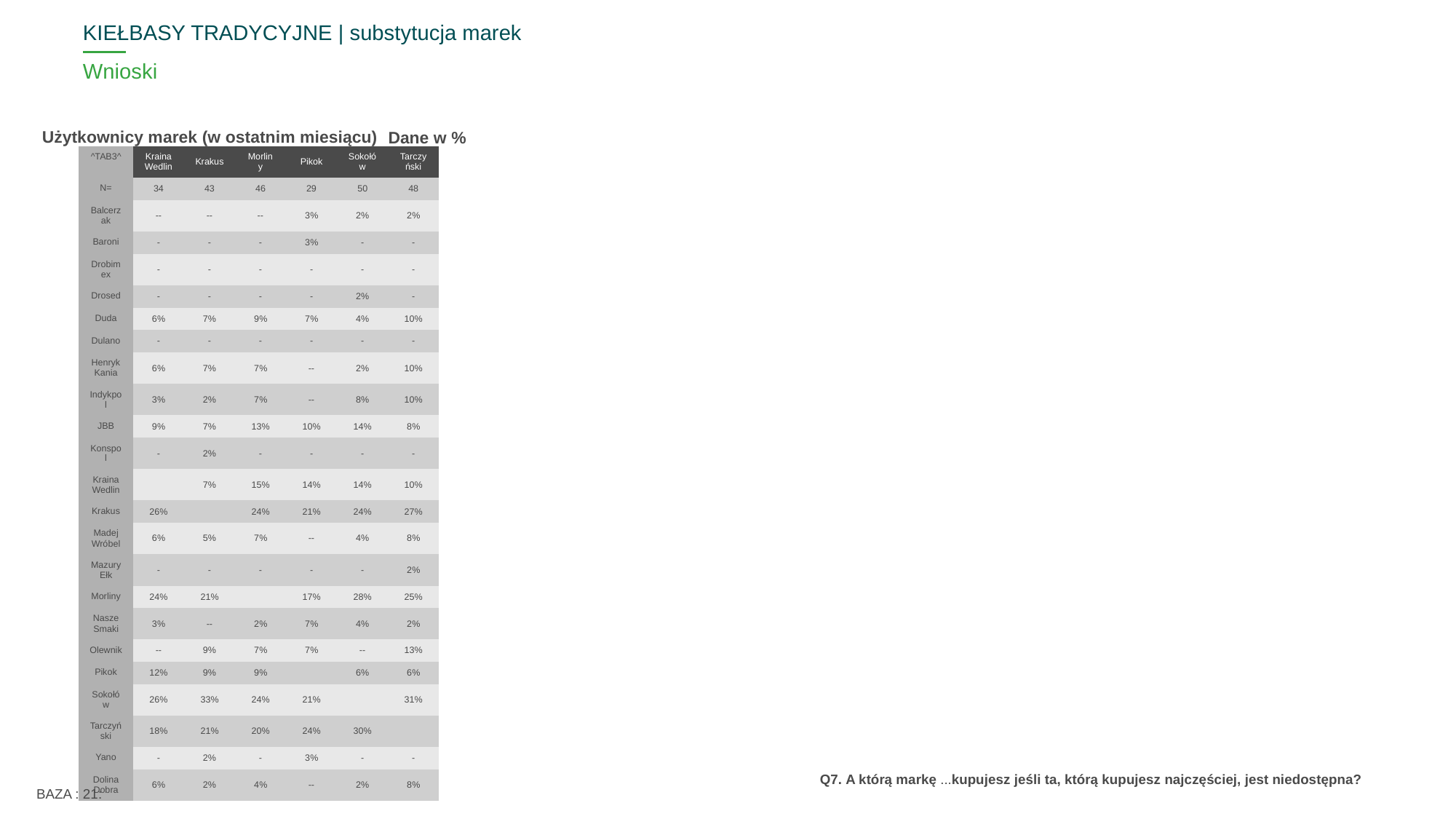

KIEŁBASY TRADYCYJNE | substytucja marek
# Wnioski
Użytkownicy marek (w ostatnim miesiącu)
Dane w %
| ^TAB3^ | Kraina Wedlin | Krakus | Morliny | Pikok | Sokołów | Tarczyński |
| --- | --- | --- | --- | --- | --- | --- |
| N= | 34 | 43 | 46 | 29 | 50 | 48 |
| Balcerzak | -- | -- | -- | 3% | 2% | 2% |
| Baroni | - | - | - | 3% | - | - |
| Drobimex | - | - | - | - | - | - |
| Drosed | - | - | - | - | 2% | - |
| Duda | 6% | 7% | 9% | 7% | 4% | 10% |
| Dulano | - | - | - | - | - | - |
| Henryk Kania | 6% | 7% | 7% | -- | 2% | 10% |
| Indykpol | 3% | 2% | 7% | -- | 8% | 10% |
| JBB | 9% | 7% | 13% | 10% | 14% | 8% |
| Konspol | - | 2% | - | - | - | - |
| Kraina Wedlin |  | 7% | 15% | 14% | 14% | 10% |
| Krakus | 26% |  | 24% | 21% | 24% | 27% |
| Madej Wróbel | 6% | 5% | 7% | -- | 4% | 8% |
| Mazury Ełk | - | - | - | - | - | 2% |
| Morliny | 24% | 21% |  | 17% | 28% | 25% |
| Nasze Smaki | 3% | -- | 2% | 7% | 4% | 2% |
| Olewnik | -- | 9% | 7% | 7% | -- | 13% |
| Pikok | 12% | 9% | 9% |  | 6% | 6% |
| Sokołów | 26% | 33% | 24% | 21% |  | 31% |
| Tarczyński | 18% | 21% | 20% | 24% | 30% |  |
| Yano | - | 2% | - | 3% | - | - |
| Dolina Dobra | 6% | 2% | 4% | -- | 2% | 8% |

BAZA : 21:
Q7. A którą markę ...kupujesz jeśli ta, którą kupujesz najczęściej, jest niedostępna?